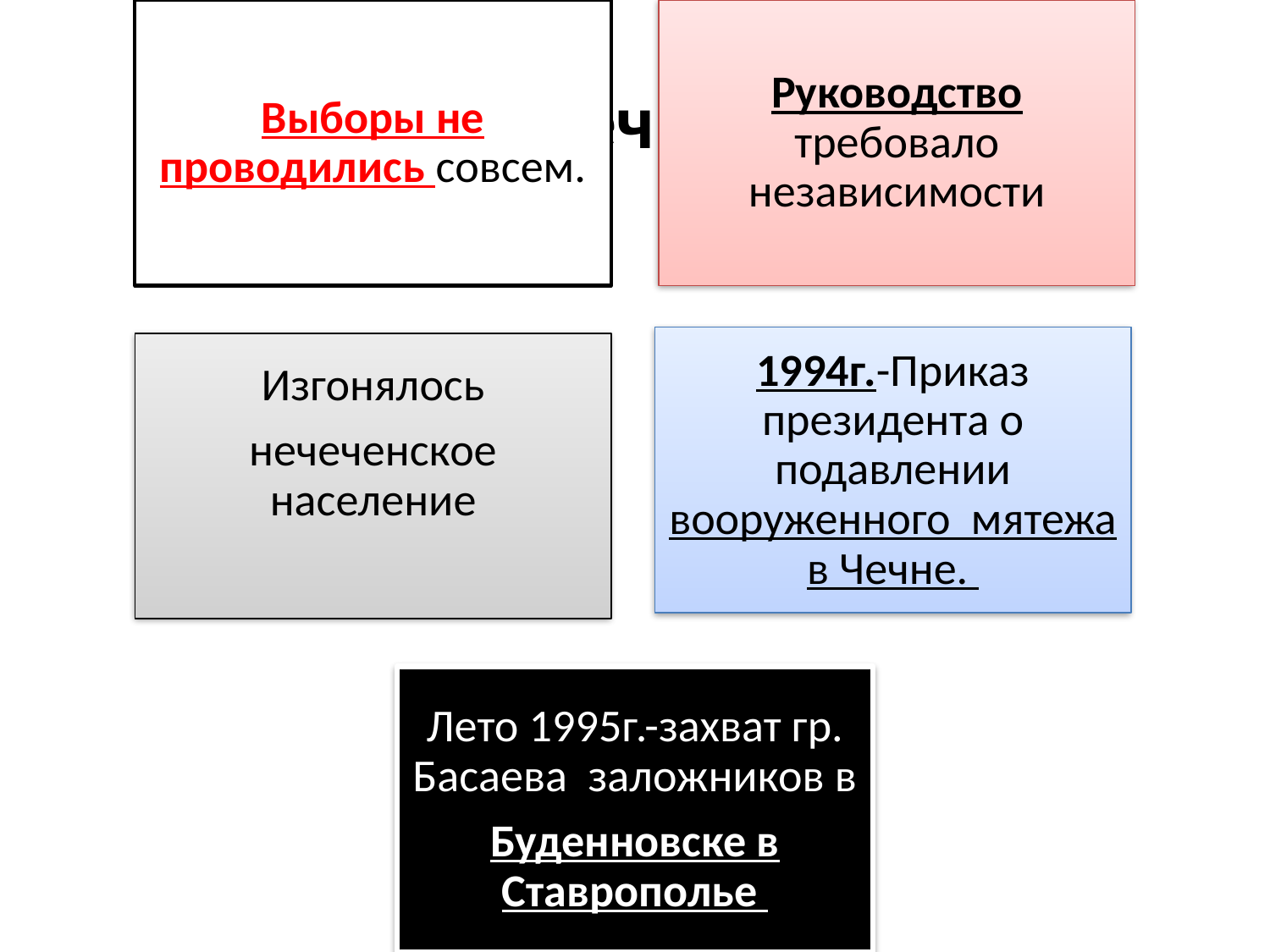

Выборы не проводились совсем.
Руководство требовало независимости
Изгонялось
нечеченское население

1994г.-Приказ президента о подавлении вооруженного  мятежа в Чечне.
Лето 1995г.-захват гр. Басаева  заложников в
Буденновске в Ставрополье
# Чечня